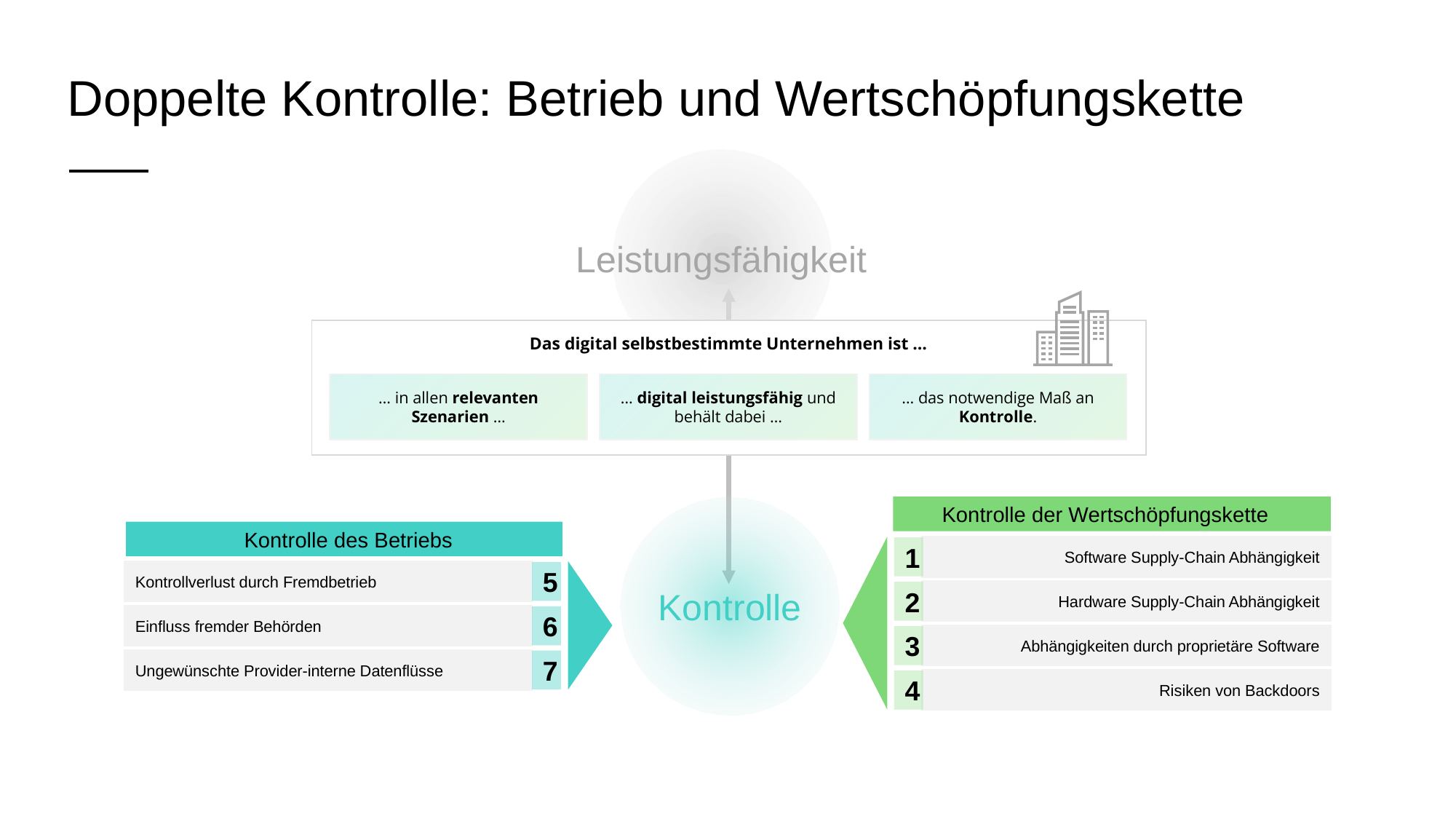

# Doppelte Kontrolle: Betrieb und Wertschöpfungskette
Leistungsfähigkeit

Das digital selbstbestimmte Unternehmen ist …
… in allen relevanten Szenarien …
… digital leistungsfähig und behält dabei …
… das notwendige Maß an Kontrolle.
Kontrolle
Kontrolle der Wertschöpfungskette
Software Supply-Chain Abhängigkeit
1
Hardware Supply-Chain Abhängigkeit
2
Abhängigkeiten durch proprietäre Software
3
Risiken von Backdoors
4

Kontrolle des Betriebs
Kontrollverlust durch Fremdbetrieb
5
Einfluss fremder Behörden
6
Ungewünschte Provider-interne Datenflüsse
7